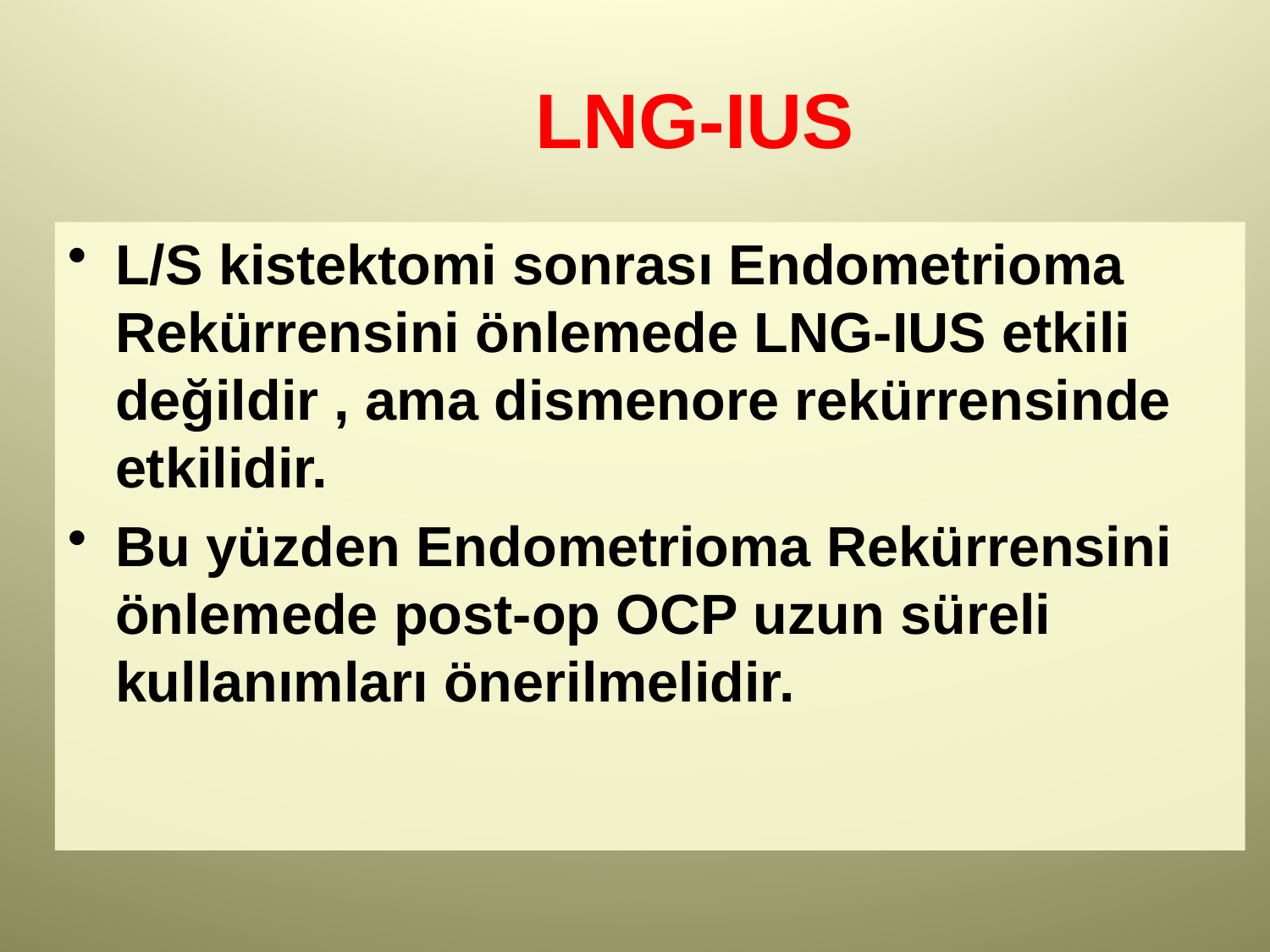

# LNG-IUS
L/S kistektomi sonrası Endometrioma Rekürrensini önlemede LNG-IUS etkili değildir , ama dismenore rekürrensinde etkilidir.
Bu yüzden Endometrioma Rekürrensini önlemede post-op OCP uzun süreli kullanımları önerilmelidir.